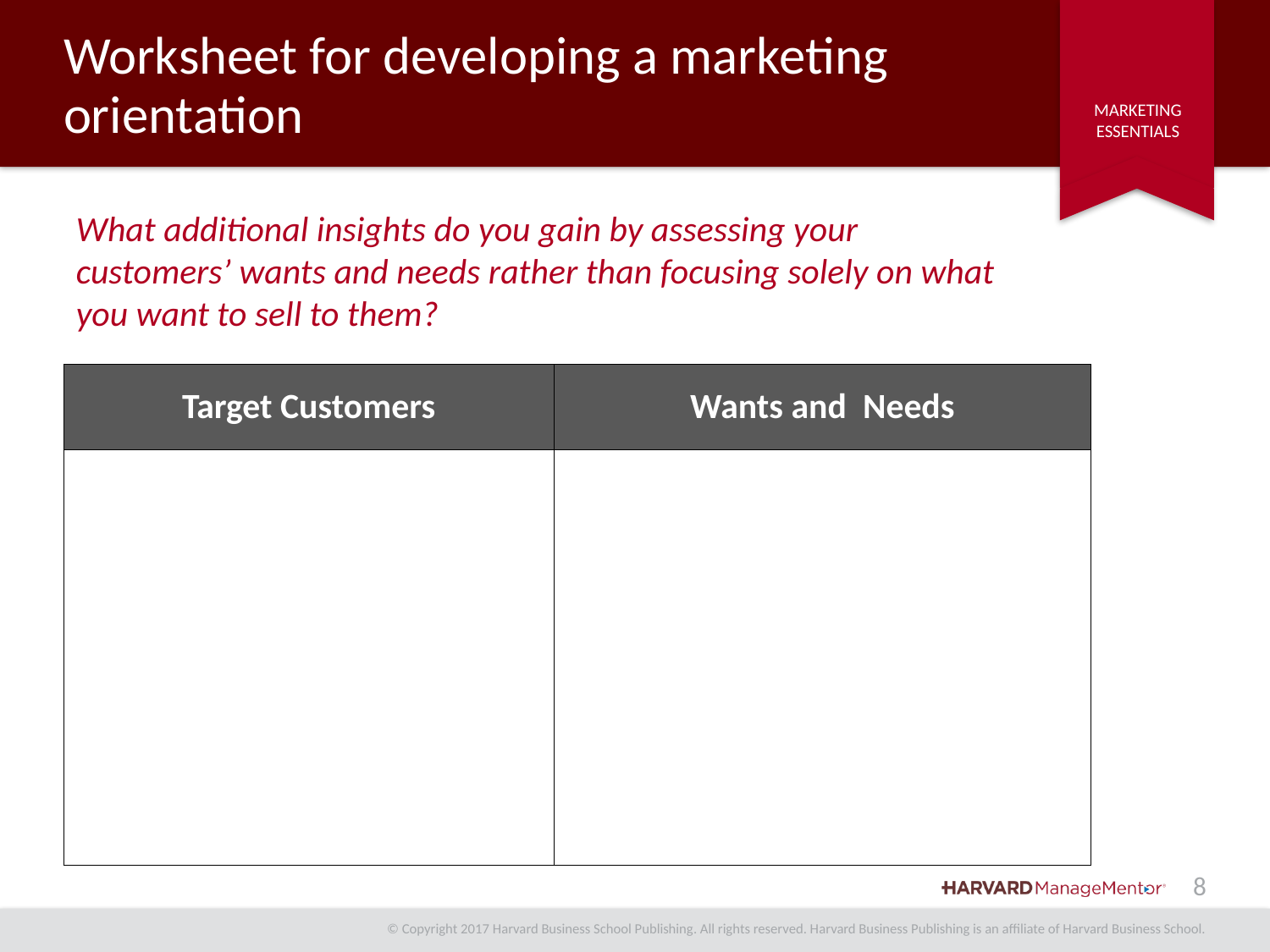

# Worksheet for developing a marketing orientation
What additional insights do you gain by assessing your customers’ wants and needs rather than focusing solely on what you want to sell to them?

| Target Customers | Wants and Needs |
| --- | --- |
|  |  |